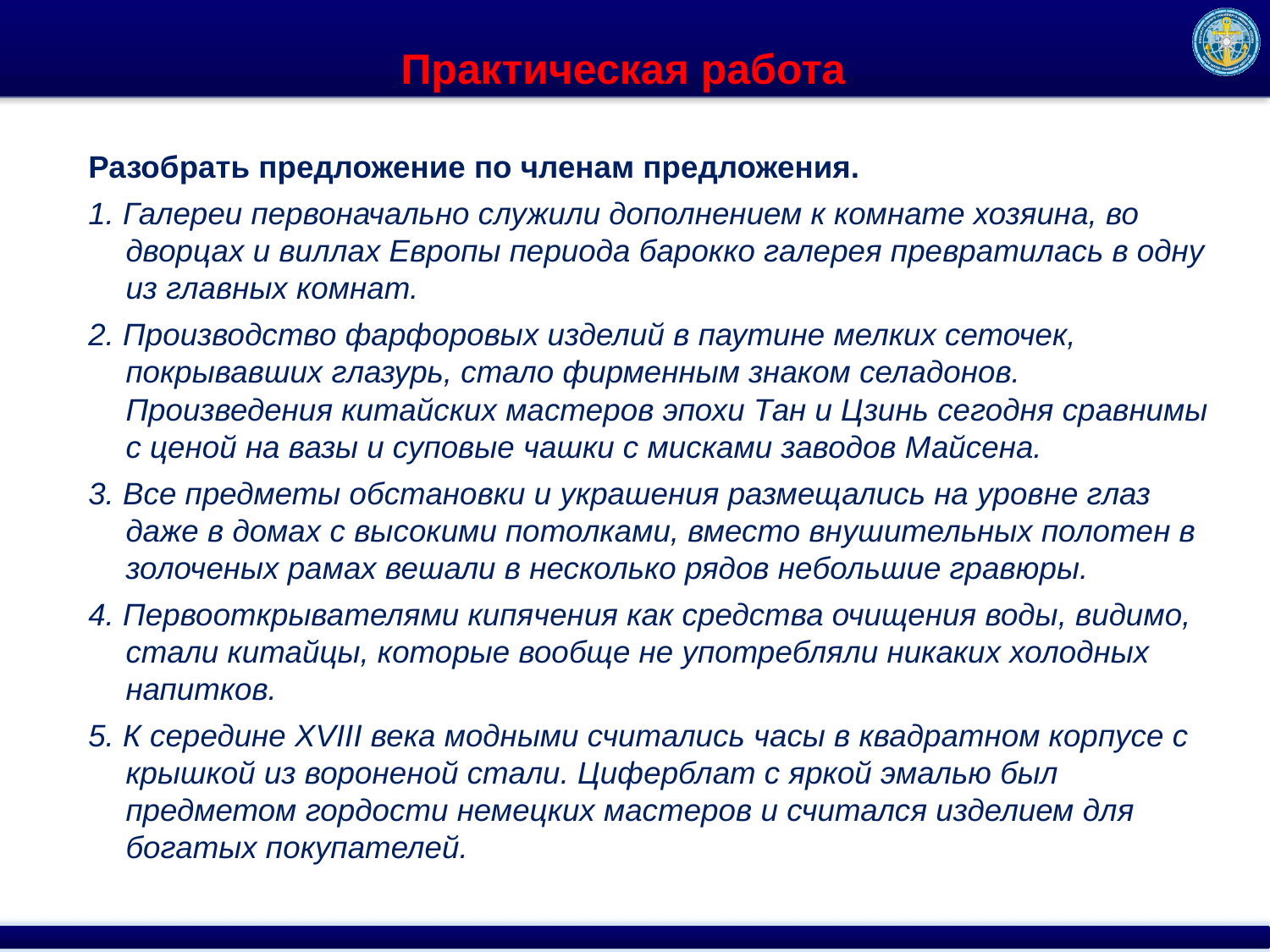

# Практическая работа
Разобрать предложение по членам предложения.
1. Галереи первоначально служили дополнением к комнате хозяина, во дворцах и виллах Европы периода барокко галерея превратилась в одну из главных комнат.
2. Производство фарфоровых изделий в паутине мелких сеточек, покрывавших глазурь, стало фирменным знаком селадонов. Произведения китайских мастеров эпохи Тан и Цзинь сегодня сравнимы с ценой на вазы и суповые чашки с мисками заводов Майсена.
3. Все предметы обстановки и украшения размещались на уровне глаз даже в домах с высокими потолками, вместо внушительных полотен в золоченых рамах вешали в несколько рядов небольшие гравюры.
4. Первооткрывателями кипячения как средства очищения воды, видимо, стали китайцы, которые вообще не употребляли никаких холодных напитков.
5. К середине XVIII века модными считались часы в квадратном корпусе с крышкой из вороненой стали. Циферблат с яркой эмалью был предметом гордости немецких мастеров и считался изделием для богатых покупателей.